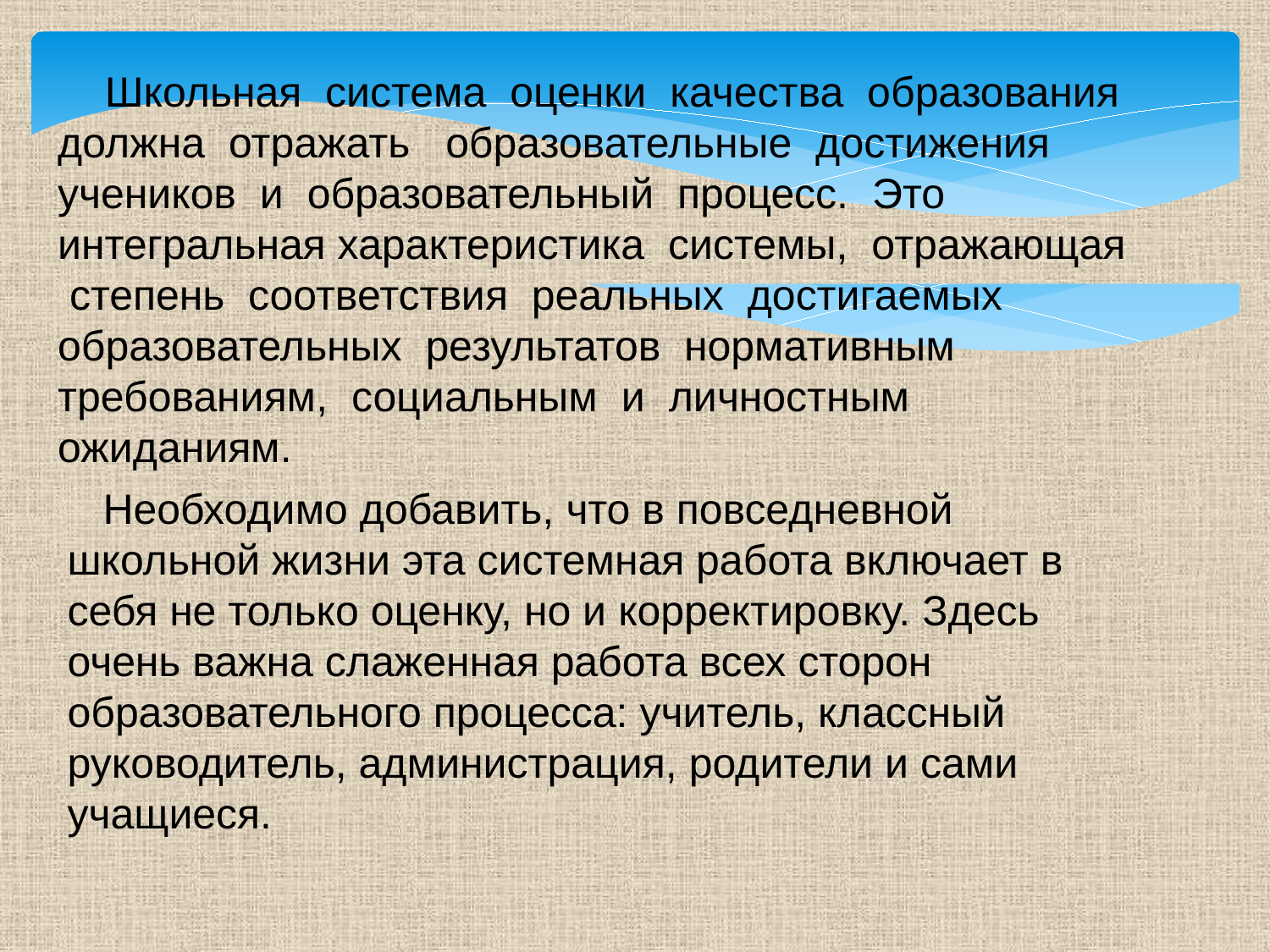

Школьная  система  оценки  качества  образования  должна  отражать   образовательные  достижения  учеников  и  образовательный  процесс.  Это  интегральная характеристика  системы,  отражающая  степень  соответствия  реальных  достигаемых образовательных  результатов  нормативным  требованиям,  социальным  и  личностным ожиданиям.
   Необходимо добавить, что в повседневной школьной жизни эта системная работа включает в себя не только оценку, но и корректировку. Здесь очень важна слаженная работа всех сторон образовательного процесса: учитель, классный руководитель, администрация, родители и сами учащиеся.